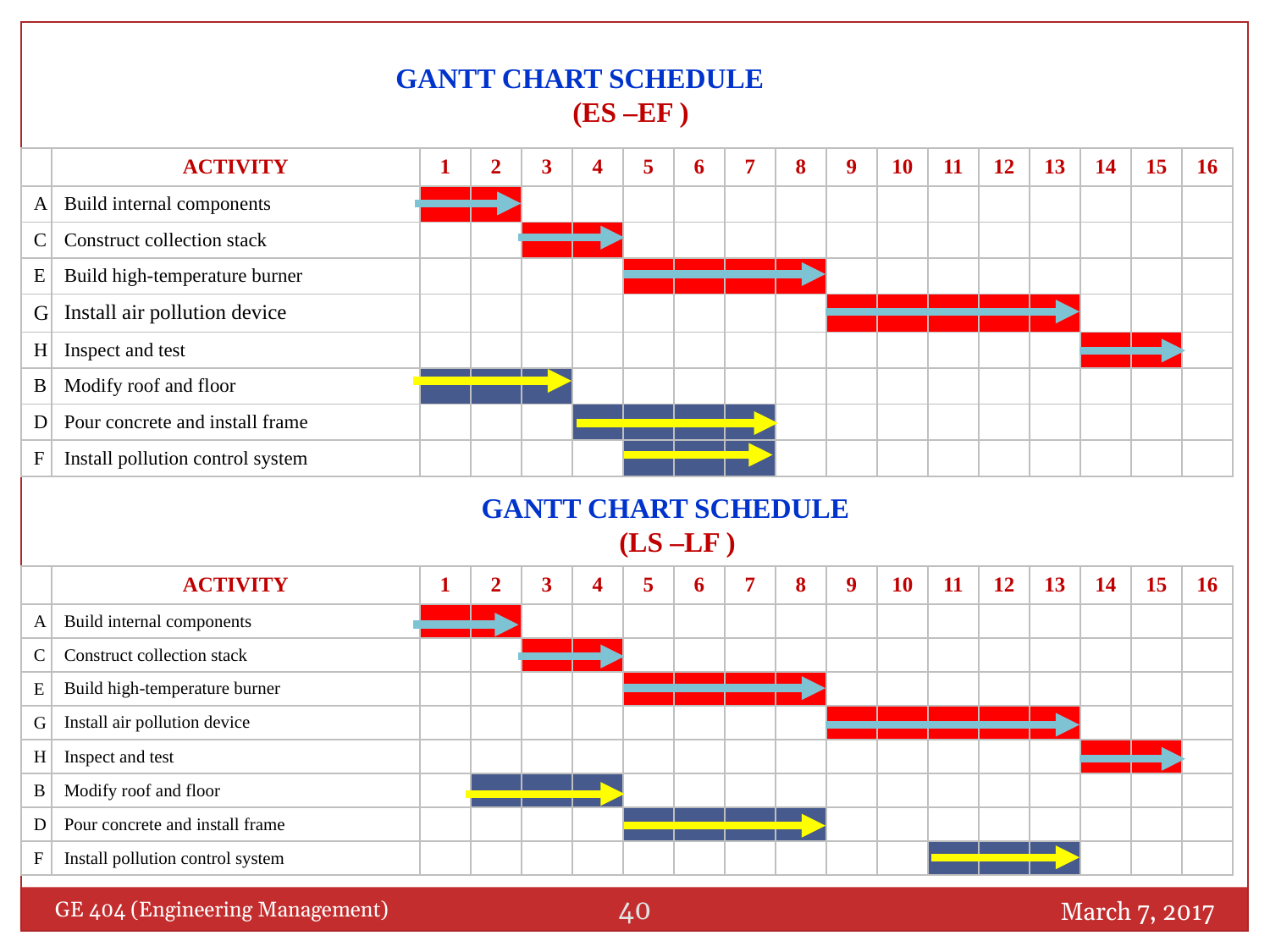

GANTT CHART SCHEDULE
(ES –EF )
|  | ACTIVITY | 1 | 2 | 3 | 4 | 5 | 6 | 7 | 8 | 9 | 10 | 11 | 12 | 13 | 14 | 15 | 16 |
| --- | --- | --- | --- | --- | --- | --- | --- | --- | --- | --- | --- | --- | --- | --- | --- | --- | --- |
| A | Build internal components |  |  |  |  |  |  |  |  |  |  |  |  |  |  |  |  |
| C | Construct collection stack |  |  |  |  |  |  |  |  |  |  |  |  |  |  |  |  |
| E | Build high-temperature burner |  |  |  |  |  |  |  |  |  |  |  |  |  |  |  |  |
| G | Install air pollution device |  |  |  |  |  |  |  |  |  |  |  |  |  |  |  |  |
| H | Inspect and test |  |  |  |  |  |  |  |  |  |  |  |  |  |  |  |  |
| B | Modify roof and floor |  |  |  |  |  |  |  |  |  |  |  |  |  |  |  |  |
| D | Pour concrete and install frame |  |  |  |  |  |  |  |  |  |  |  |  |  |  |  |  |
| F | Install pollution control system |  |  |  |  |  |  |  |  |  |  |  |  |  |  |  |  |
GANTT CHART SCHEDULE
(LS –LF )
|  | ACTIVITY | 1 | 2 | 3 | 4 | 5 | 6 | 7 | 8 | 9 | 10 | 11 | 12 | 13 | 14 | 15 | 16 |
| --- | --- | --- | --- | --- | --- | --- | --- | --- | --- | --- | --- | --- | --- | --- | --- | --- | --- |
| A | Build internal components |  |  |  |  |  |  |  |  |  |  |  |  |  |  |  |  |
| C | Construct collection stack |  |  |  |  |  |  |  |  |  |  |  |  |  |  |  |  |
| E | Build high-temperature burner |  |  |  |  |  |  |  |  |  |  |  |  |  |  |  |  |
| G | Install air pollution device |  |  |  |  |  |  |  |  |  |  |  |  |  |  |  |  |
| H | Inspect and test |  |  |  |  |  |  |  |  |  |  |  |  |  |  |  |  |
| B | Modify roof and floor |  |  |  |  |  |  |  |  |  |  |  |  |  |  |  |  |
| D | Pour concrete and install frame |  |  |  |  |  |  |  |  |  |  |  |  |  |  |  |  |
| F | Install pollution control system |  |  |  |  |  |  |  |  |  |  |  |  |  |  |  |  |
40
March 7, 2017
GE 404 (Engineering Management)